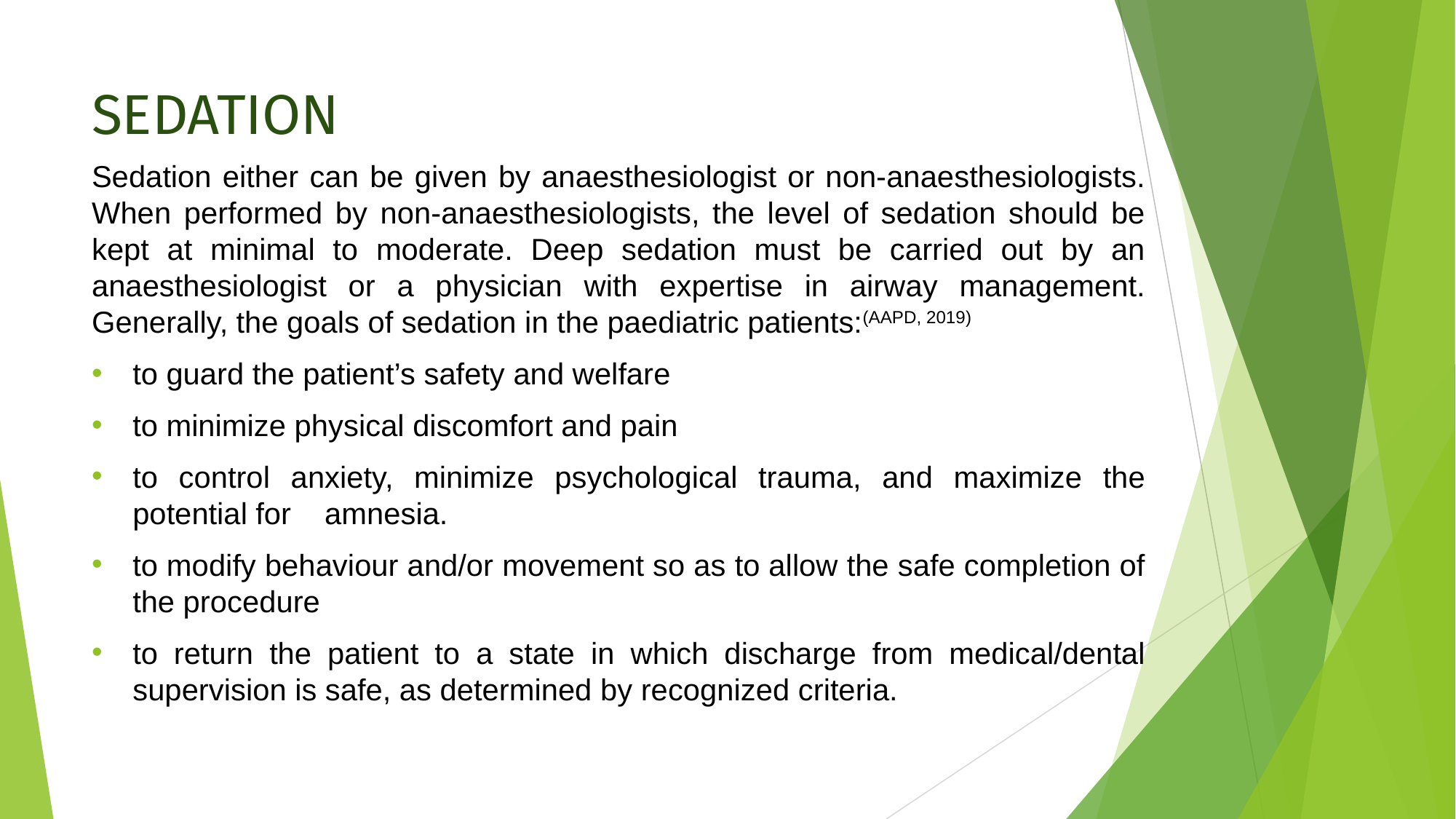

# SEDATION
Sedation either can be given by anaesthesiologist or non-anaesthesiologists. When performed by non-anaesthesiologists, the level of sedation should be kept at minimal to moderate. Deep sedation must be carried out by an anaesthesiologist or a physician with expertise in airway management.
Generally, the goals of sedation in the paediatric patients:(AAPD, 2019)
to guard the patient’s safety and welfare
to minimize physical discomfort and pain
to control anxiety, minimize psychological trauma, and maximize the potential for    amnesia.
to modify behaviour and/or movement so as to allow the safe completion of the procedure
to return the patient to a state in which discharge from medical/dental supervision is safe, as determined by recognized criteria.